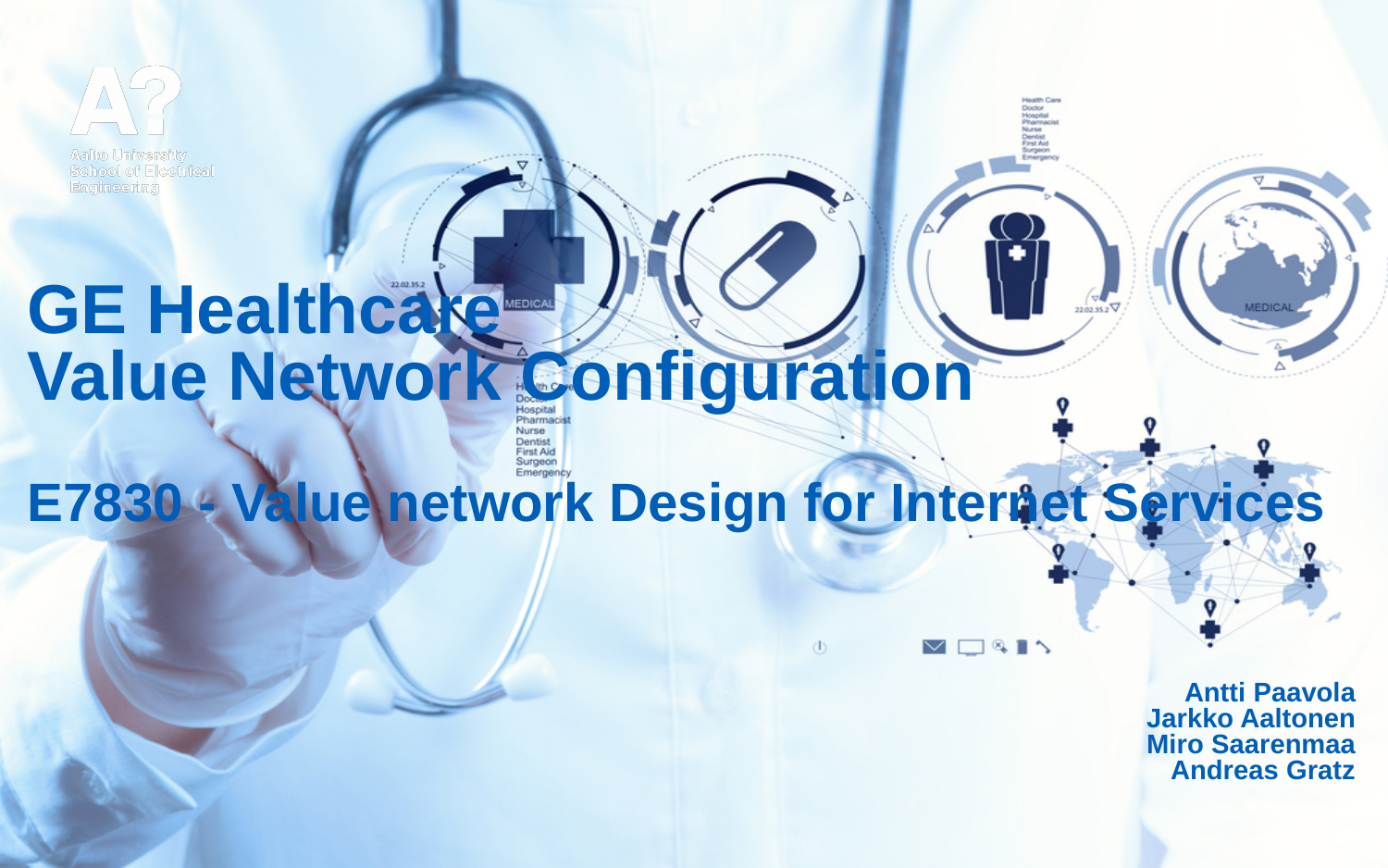

# GE Healthcare Value Network Configuration
E7830 - Value network Design for Internet Services
Antti Paavola
Jarkko Aaltonen
Miro Saarenmaa
Andreas Gratz